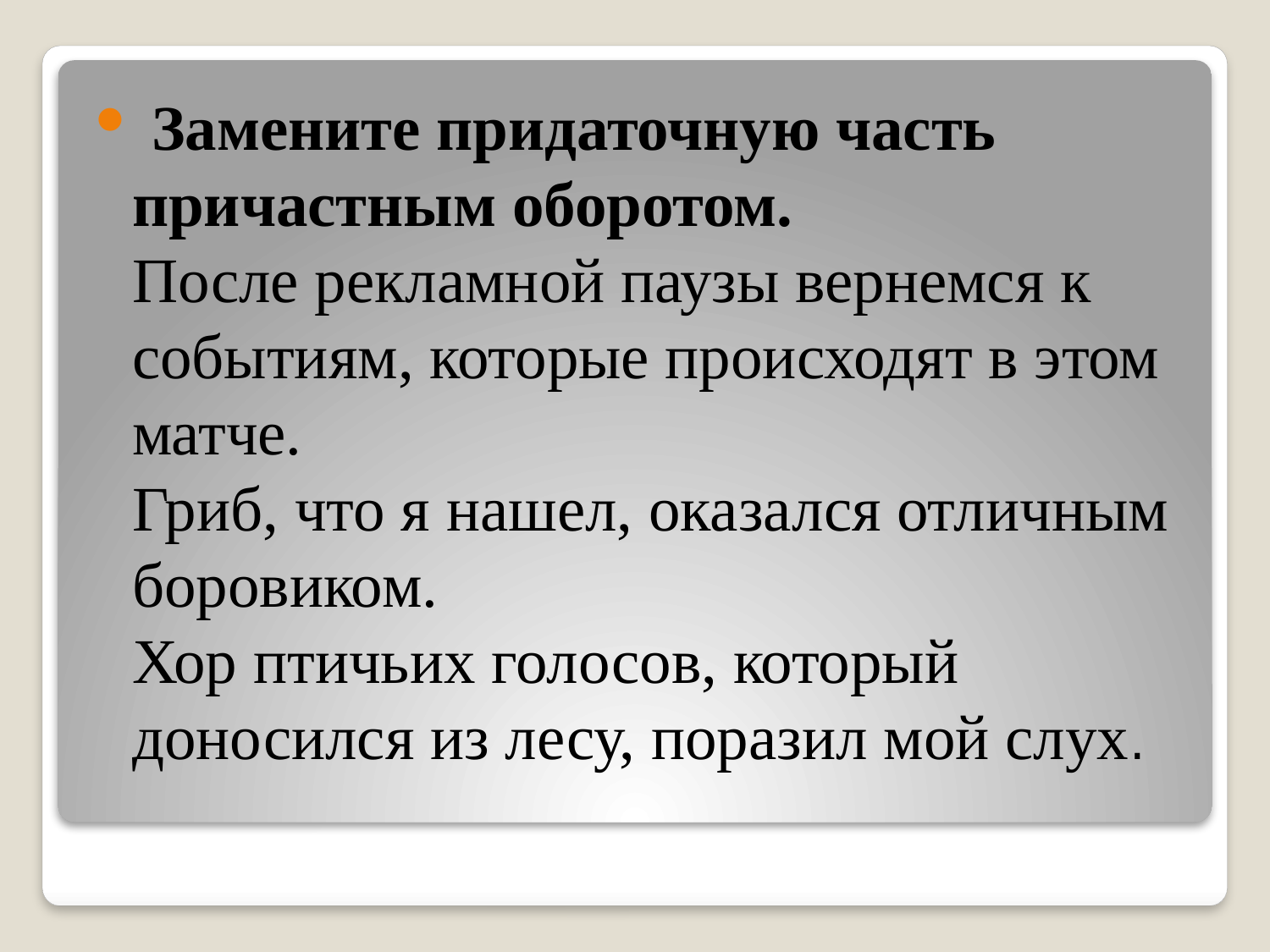

Замените придаточную часть причастным оборотом.
После рекламной паузы вернемся к событиям, которые происходят в этом матче.
Гриб, что я нашел, оказался отличным боровиком.
Хор птичьих голосов, который доносился из лесу, поразил мой слух.